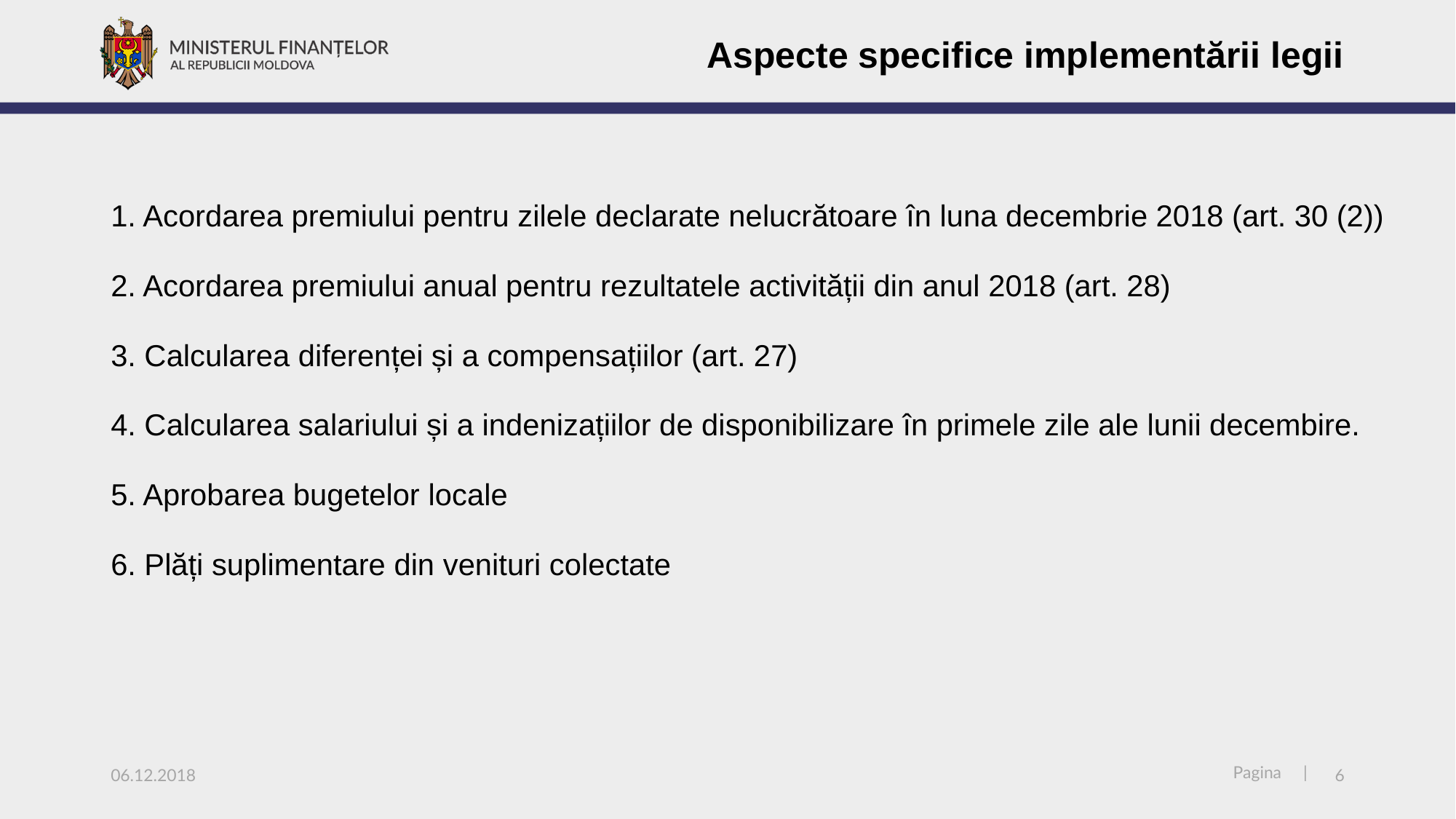

Aspecte specifice implementării legii
1. Acordarea premiului pentru zilele declarate nelucrătoare în luna decembrie 2018 (art. 30 (2))
2. Acordarea premiului anual pentru rezultatele activității din anul 2018 (art. 28)
3. Calcularea diferenței și a compensațiilor (art. 27)
4. Calcularea salariului și a indenizațiilor de disponibilizare în primele zile ale lunii decembire.
5. Aprobarea bugetelor locale
6. Plăți suplimentare din venituri colectate

06.12.2018
6